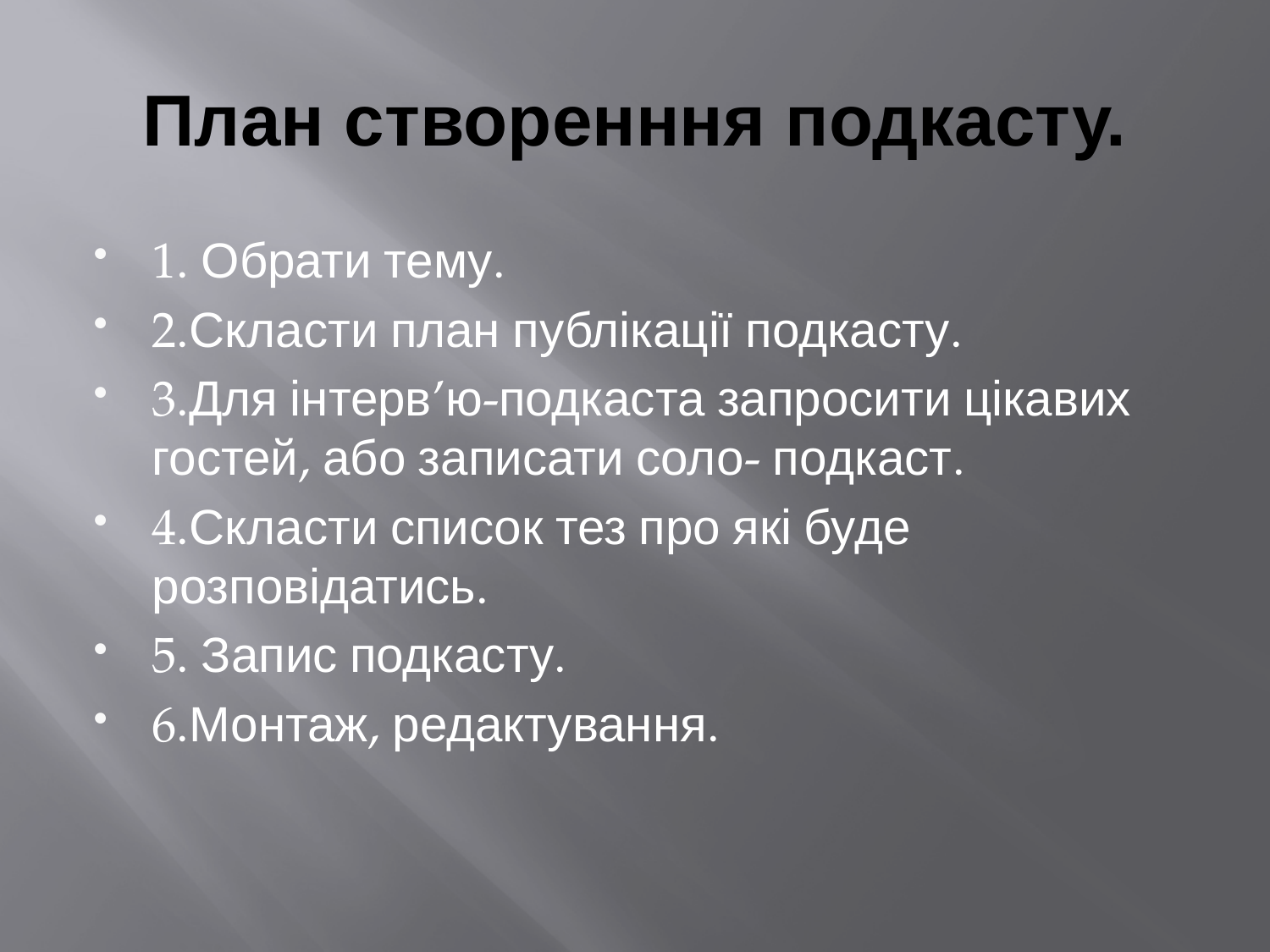

# План створенння подкасту.
1. Обрати тему.
2.Скласти план публікації подкасту.
3.Для інтерв’ю-подкаста запросити цікавих гостей, або записати соло- подкаст.
4.Скласти список тез про які буде розповідатись.
5. Запис подкасту.
6.Монтаж, редактування.